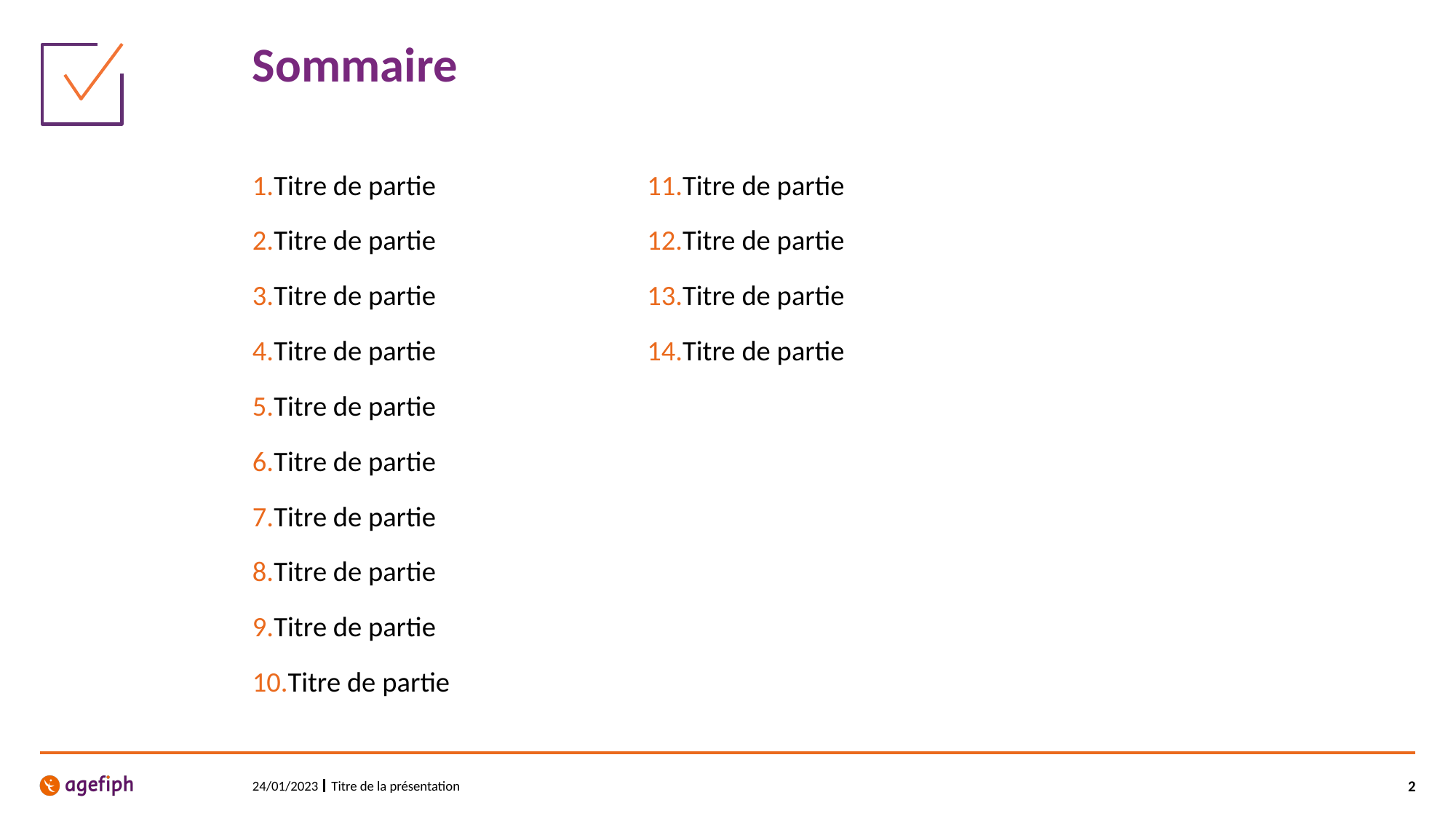

# Sommaire
Titre de partie
Titre de partie
Titre de partie
Titre de partie
Titre de partie
Titre de partie
Titre de partie
Titre de partie
Titre de partie
Titre de partie
Titre de partie
Titre de partie
Titre de partie
Titre de partie
Titre de la présentation
2
24/01/2023